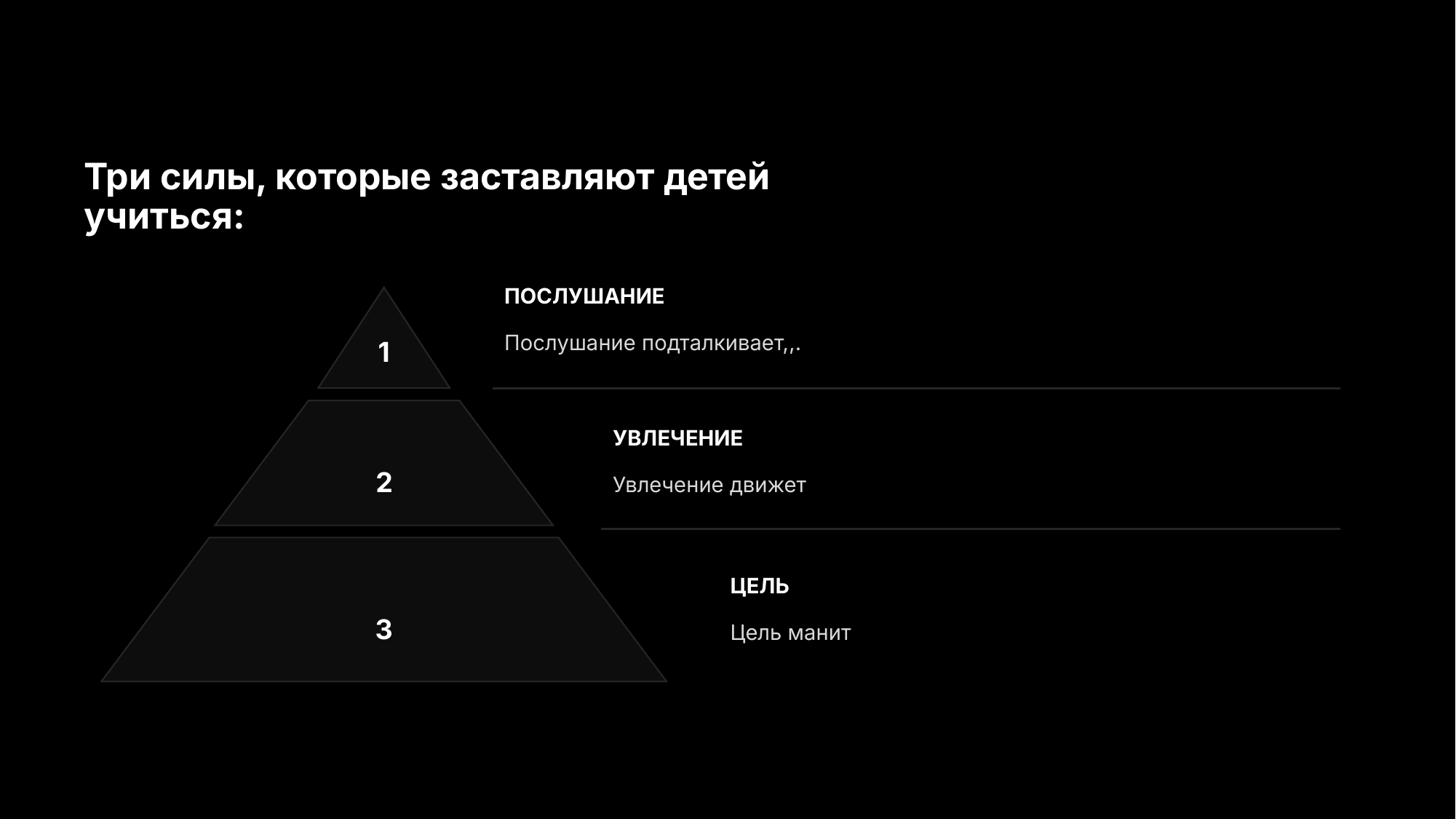

# Три силы, которые заставляют детей учиться:
ПОСЛУШАНИЕ
Послушание подталкивает,,.
УВЛЕЧЕНИЕ
Увлечение движет
ЦЕЛЬ
Цель манит